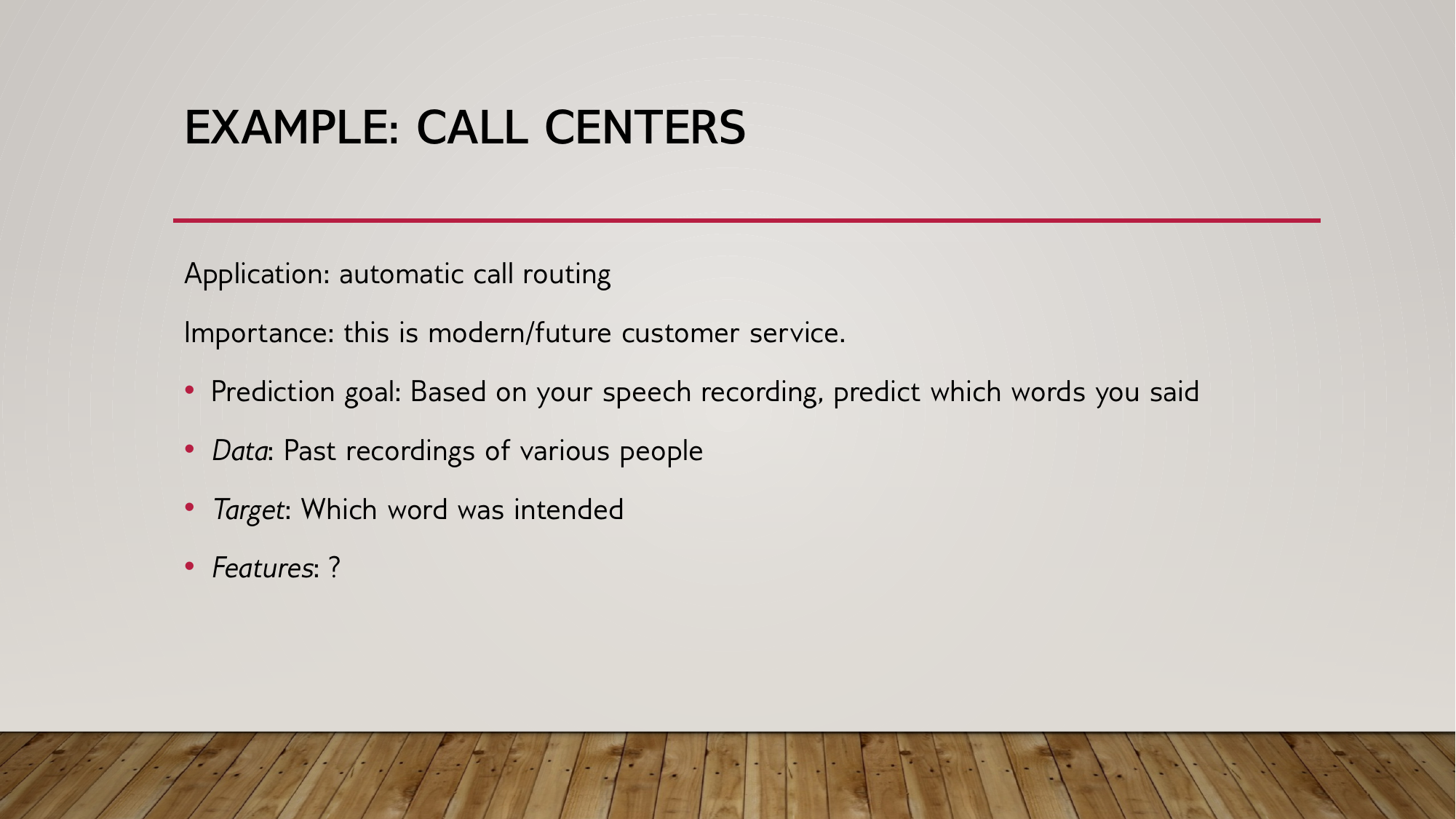

# Example: Call Centers
Application: automatic call routing
Importance: this is modern/future customer service.
Prediction goal: Based on your speech recording, predict which words you said
Data: Past recordings of various people
Target: Which word was intended
Features: ?